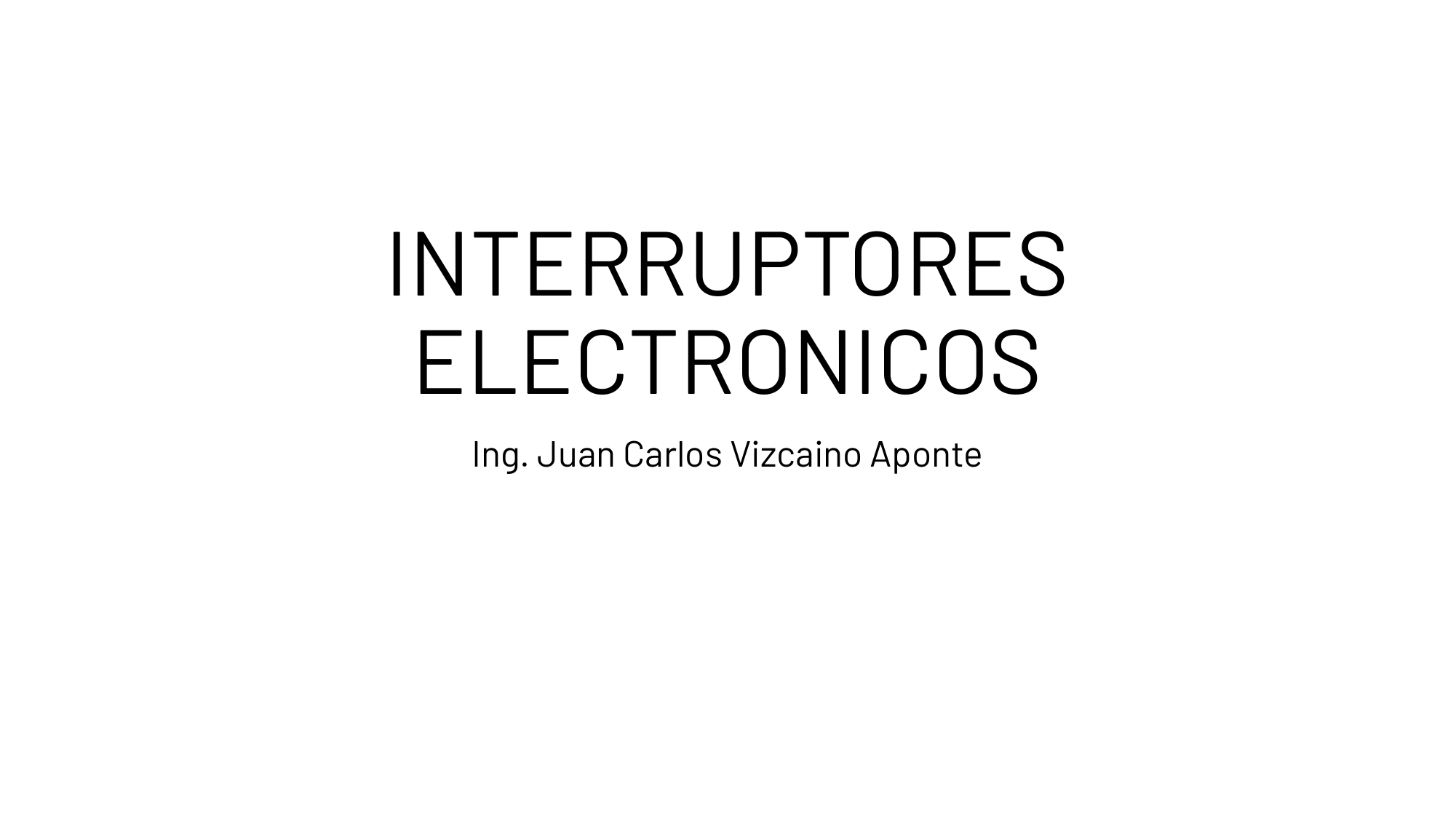

# INTERRUPTORES ELECTRONICOS
Ing. Juan Carlos Vizcaino Aponte